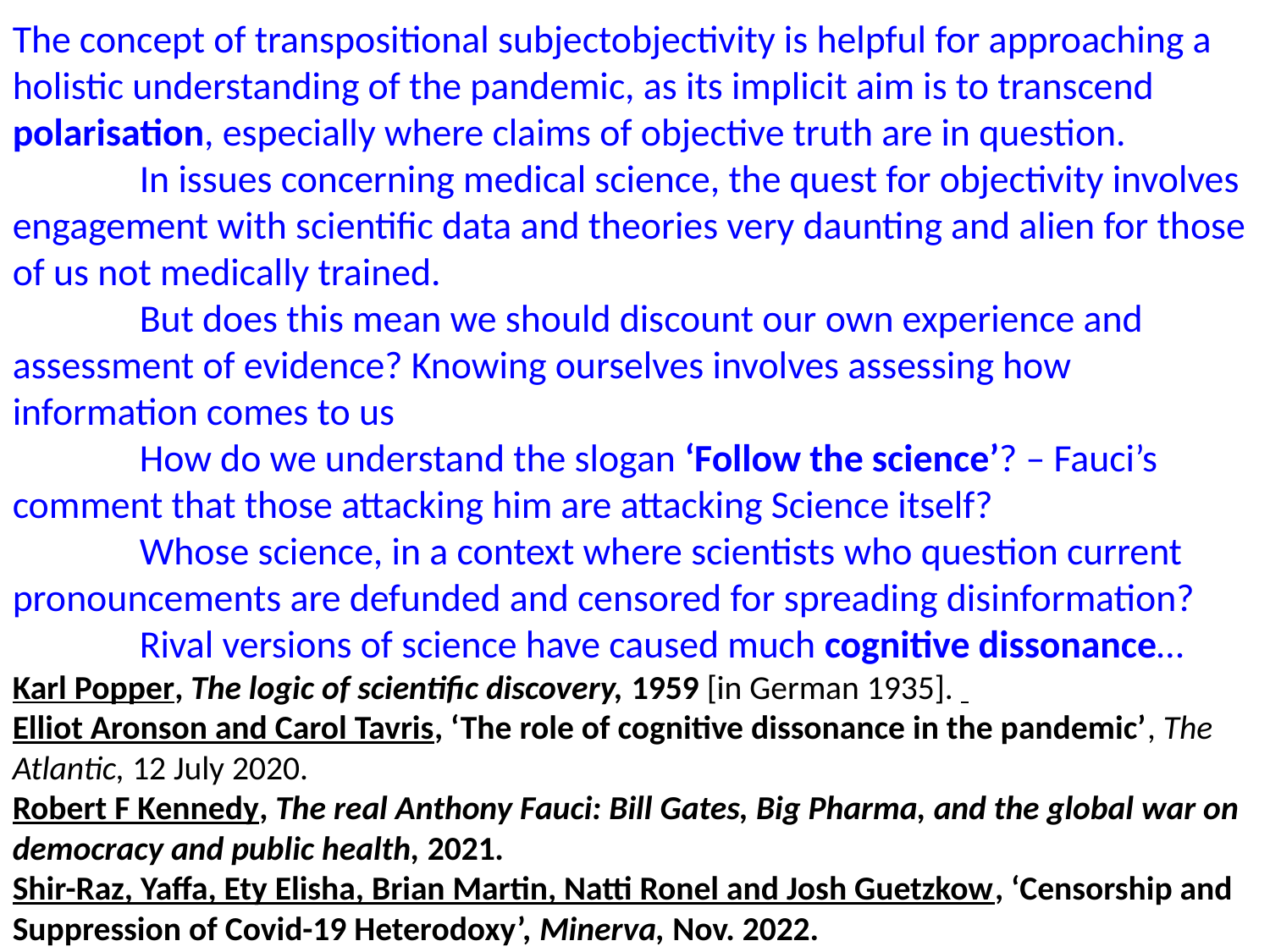

The concept of transpositional subjectobjectivity is helpful for approaching a holistic understanding of the pandemic, as its implicit aim is to transcend polarisation, especially where claims of objective truth are in question.
	In issues concerning medical science, the quest for objectivity involves engagement with scientific data and theories very daunting and alien for those of us not medically trained.
	But does this mean we should discount our own experience and assessment of evidence? Knowing ourselves involves assessing how information comes to us
	How do we understand the slogan ‘Follow the science’? – Fauci’s comment that those attacking him are attacking Science itself?
	Whose science, in a context where scientists who question current pronouncements are defunded and censored for spreading disinformation?
	Rival versions of science have caused much cognitive dissonance…
Karl Popper, The logic of scientific discovery, 1959 [in German 1935].
Elliot Aronson and Carol Tavris, ‘The role of cognitive dissonance in the pandemic’, The Atlantic, 12 July 2020.
Robert F Kennedy, The real Anthony Fauci: Bill Gates, Big Pharma, and the global war on democracy and public health, 2021.
Shir-Raz, Yaffa, Ety Elisha, Brian Martin, Natti Ronel and Josh Guetzkow, ‘Censorship and Suppression of Covid-19 Heterodoxy’, Minerva, Nov. 2022.